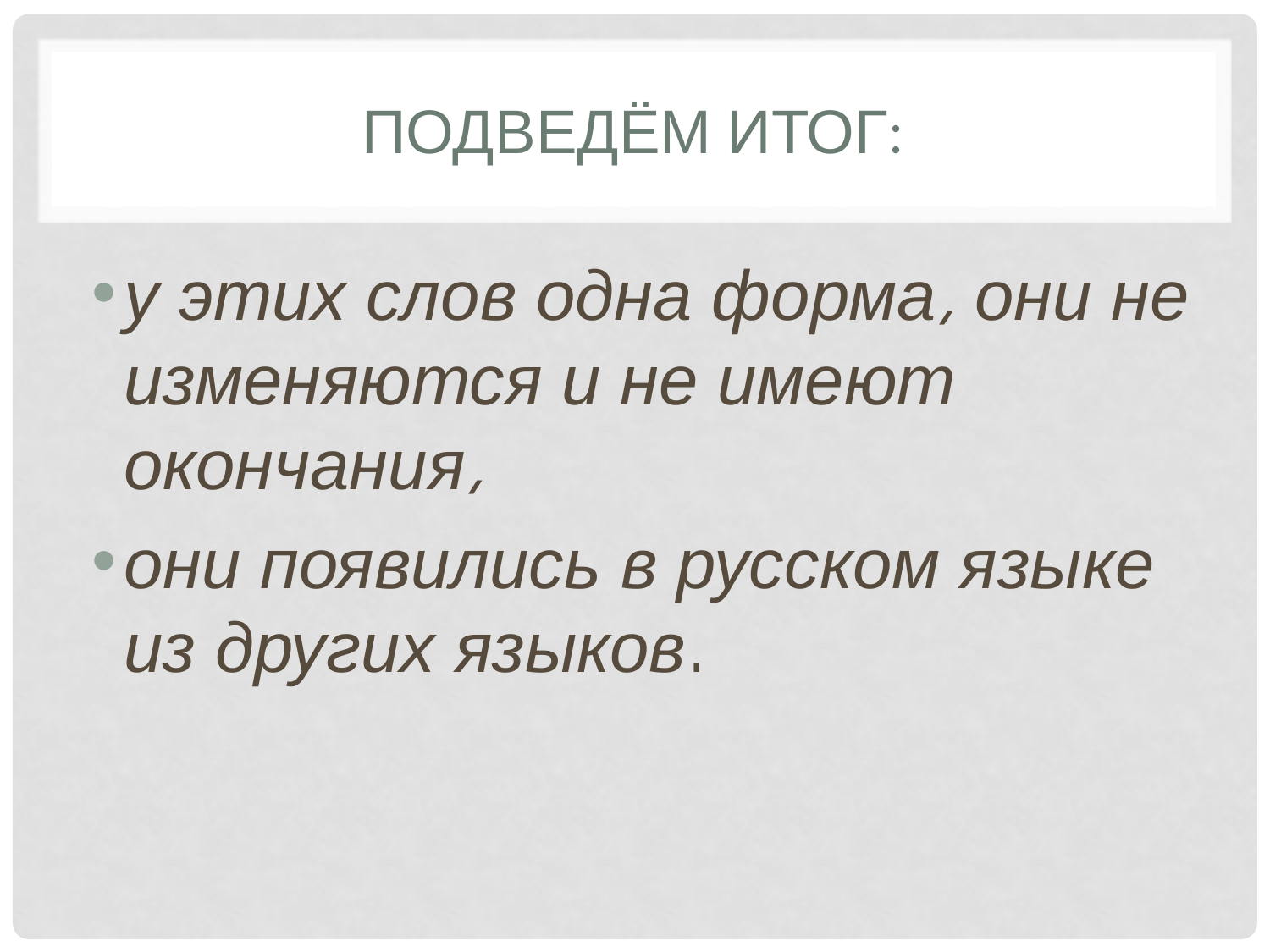

# Подведём итог:
у этих слов одна форма, они не изменяются и не имеют окончания,
они появились в русском языке из других языков.